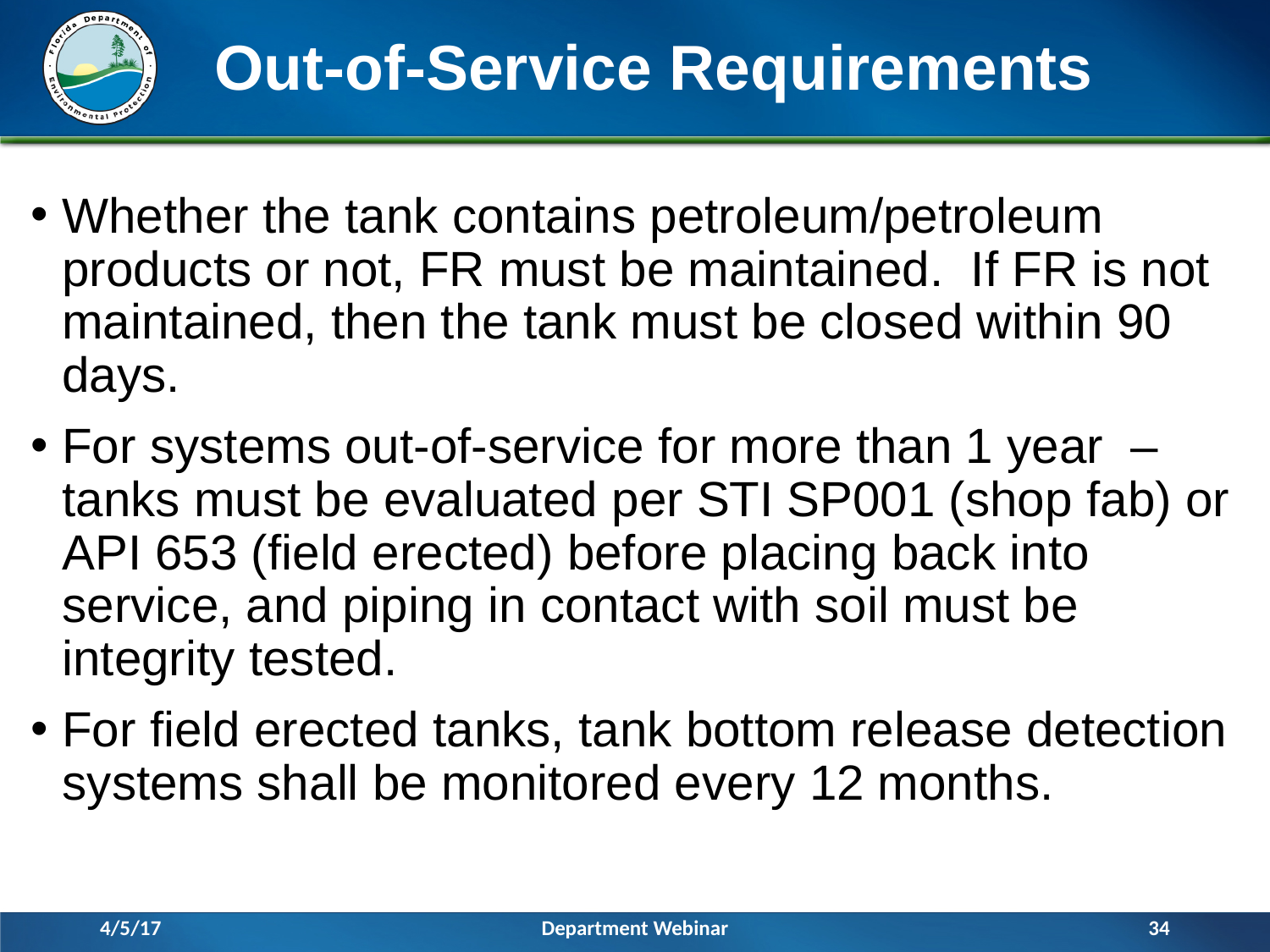

# Out-of-Service Requirements
Whether the tank contains petroleum/petroleum products or not, FR must be maintained.  If FR is not maintained, then the tank must be closed within 90 days.
For systems out-of-service for more than 1 year  – tanks must be evaluated per STI SP001 (shop fab) or API 653 (field erected) before placing back into service, and piping in contact with soil must be integrity tested.
For field erected tanks, tank bottom release detection systems shall be monitored every 12 months.
4/5/17
Department Webinar
34